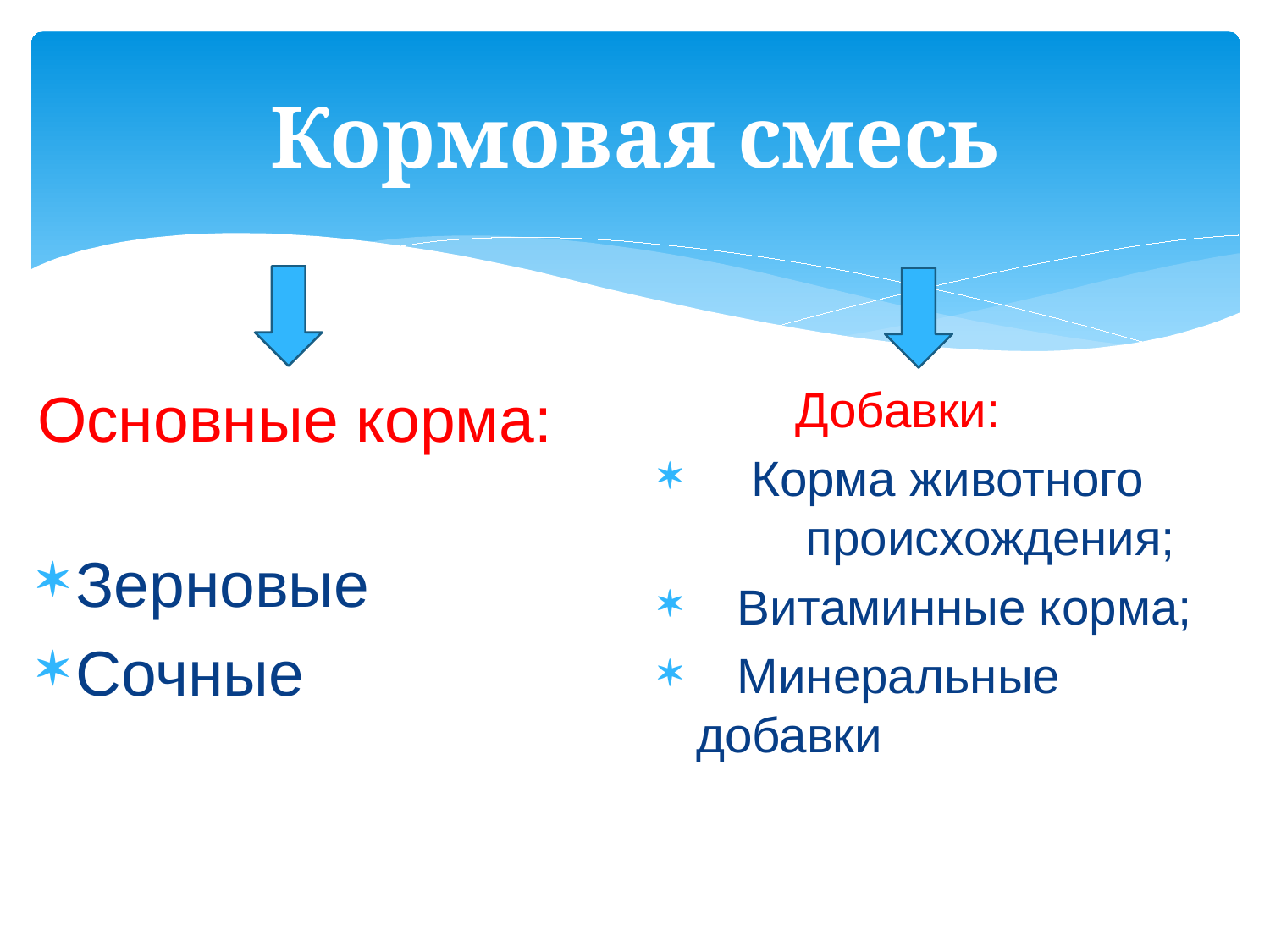

# Кормовая смесь

Основные корма:
Зерновые
Сочные
          Добавки:
    Корма животного              происхождения;
   Витаминные корма;
   Минеральные добавки